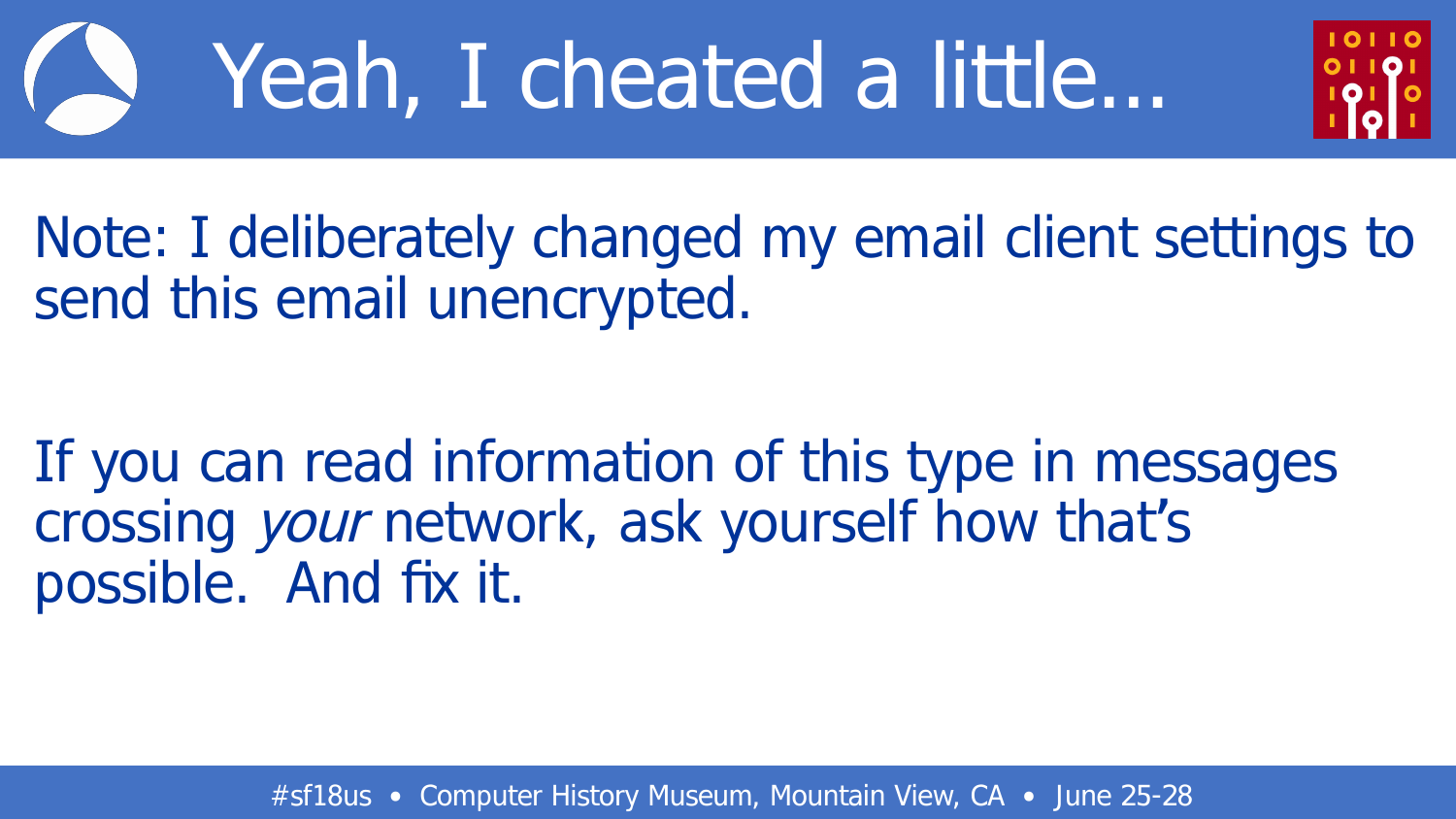

# Yeah, I cheated a little…
Note: I deliberately changed my email client settings to send this email unencrypted.

If you can read information of this type in messages crossing your network, ask yourself how that’s possible.  And fix it.